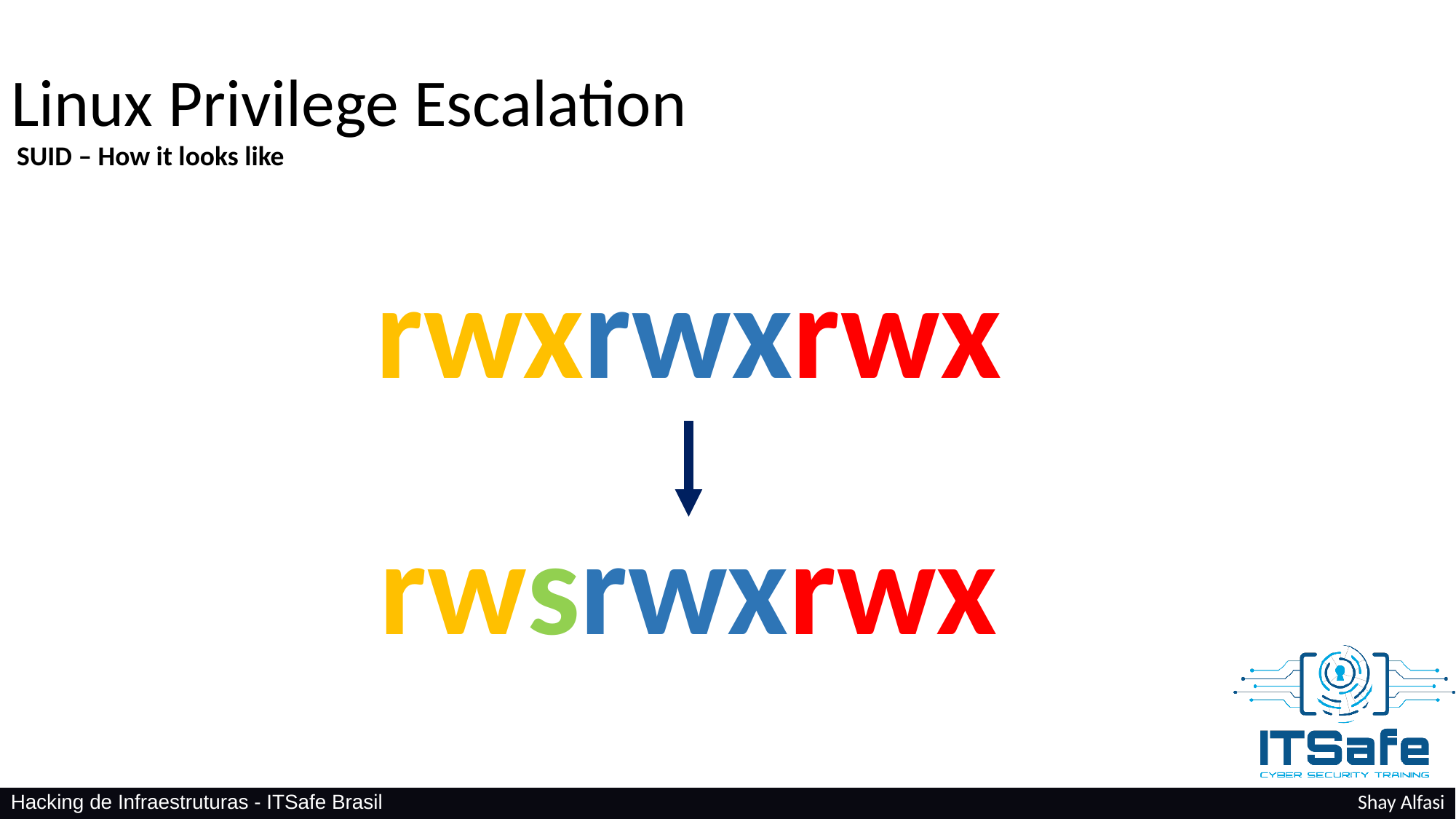

Linux Privilege Escalation
SUID – How it looks like
rwxrwxrwx
rwsrwxrwx